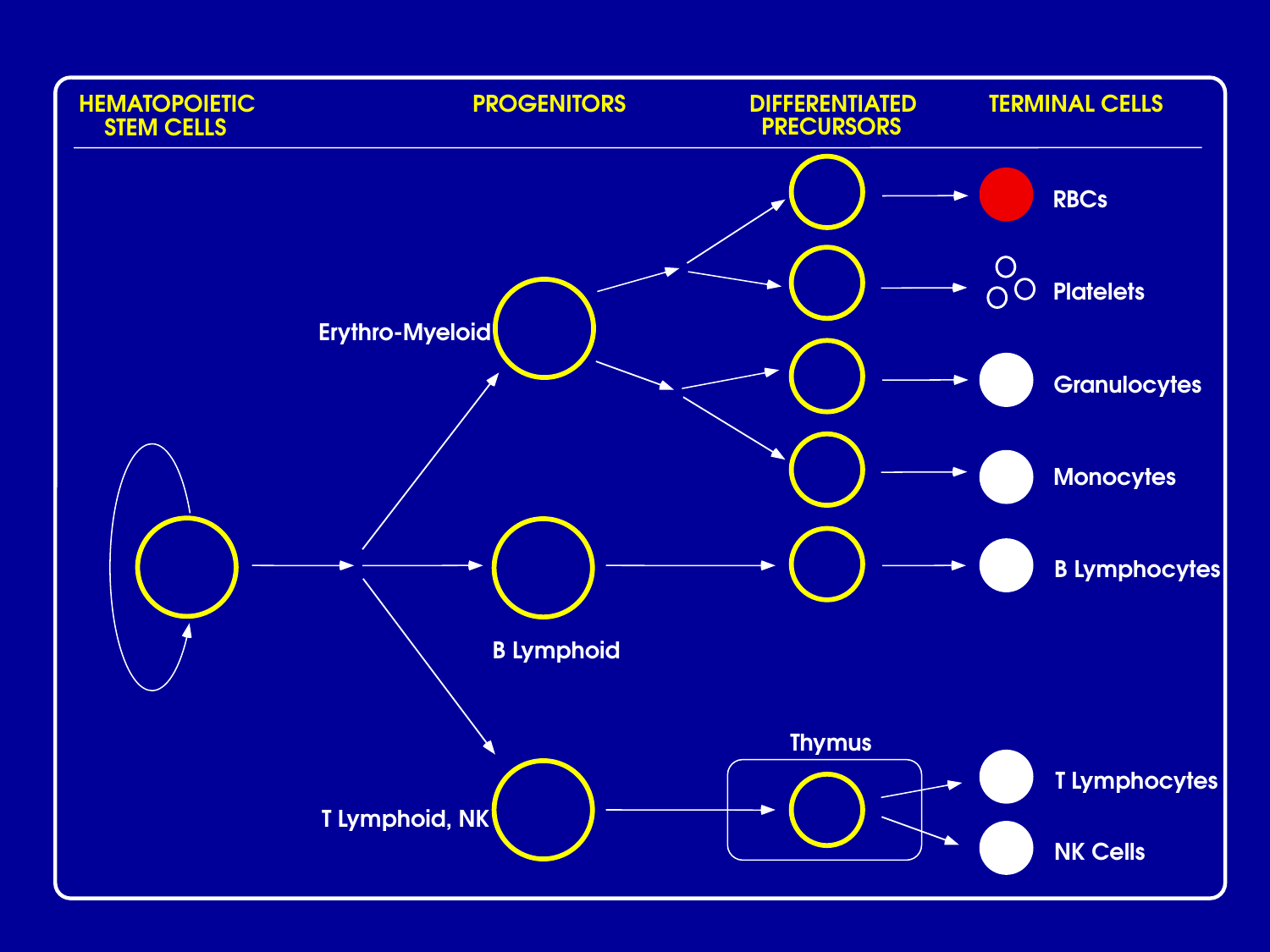

HEMATOPOIETIC

PROGENITORS
DIFFERENTIATED
TERMINAL CELLS
STEM CELLS
  PRECURSORS

RBCs

Platelets

Erythro-Myeloid

Granulocytes

Monocytes

B Lymphocytes

B Lymphoid
Thymus

T Lymphocytes

T Lymphoid, NK

NK Cells